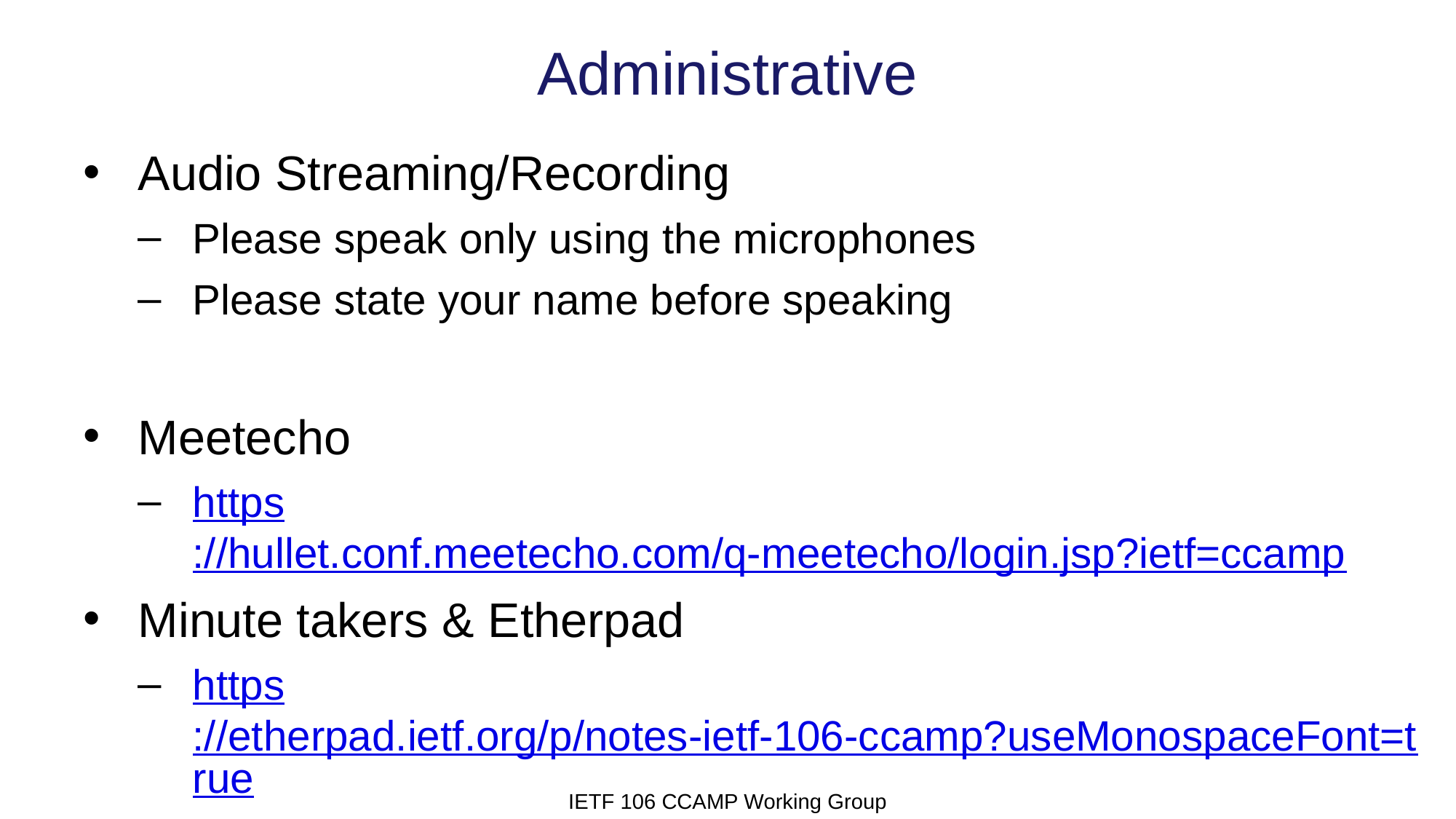

# Administrative
Audio Streaming/Recording
Please speak only using the microphones
Please state your name before speaking

Meetecho
https://hullet.conf.meetecho.com/q-meetecho/login.jsp?ietf=ccamp
Minute takers & Etherpad
https://etherpad.ietf.org/p/notes-ietf-106-ccamp?useMonospaceFont=true
88th IETF CCAMP Working Group
IETF 106 CCAMP Working Group